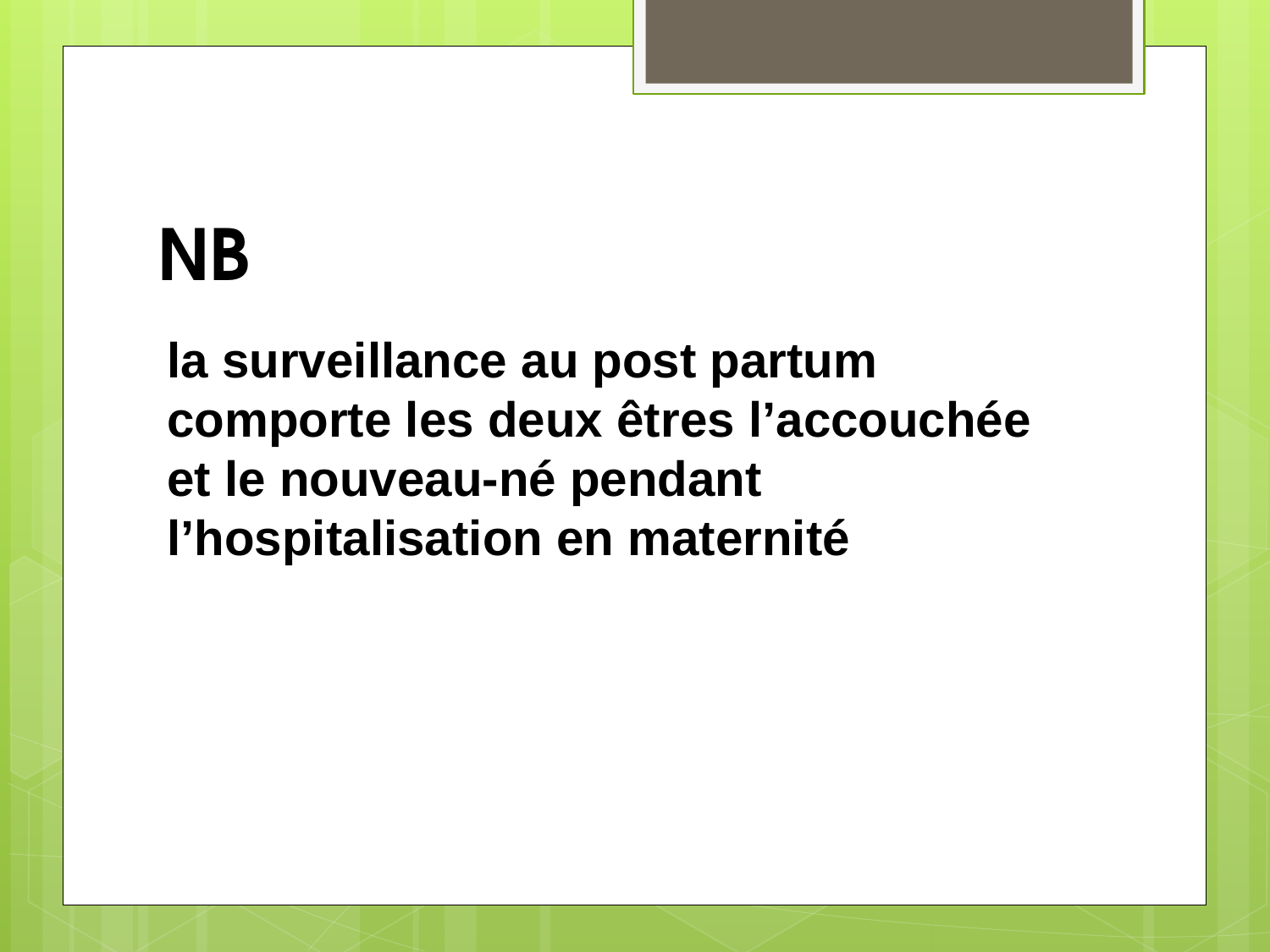

# NB
la surveillance au post partum comporte les deux êtres l’accouchée et le nouveau-né pendant l’hospitalisation en maternité